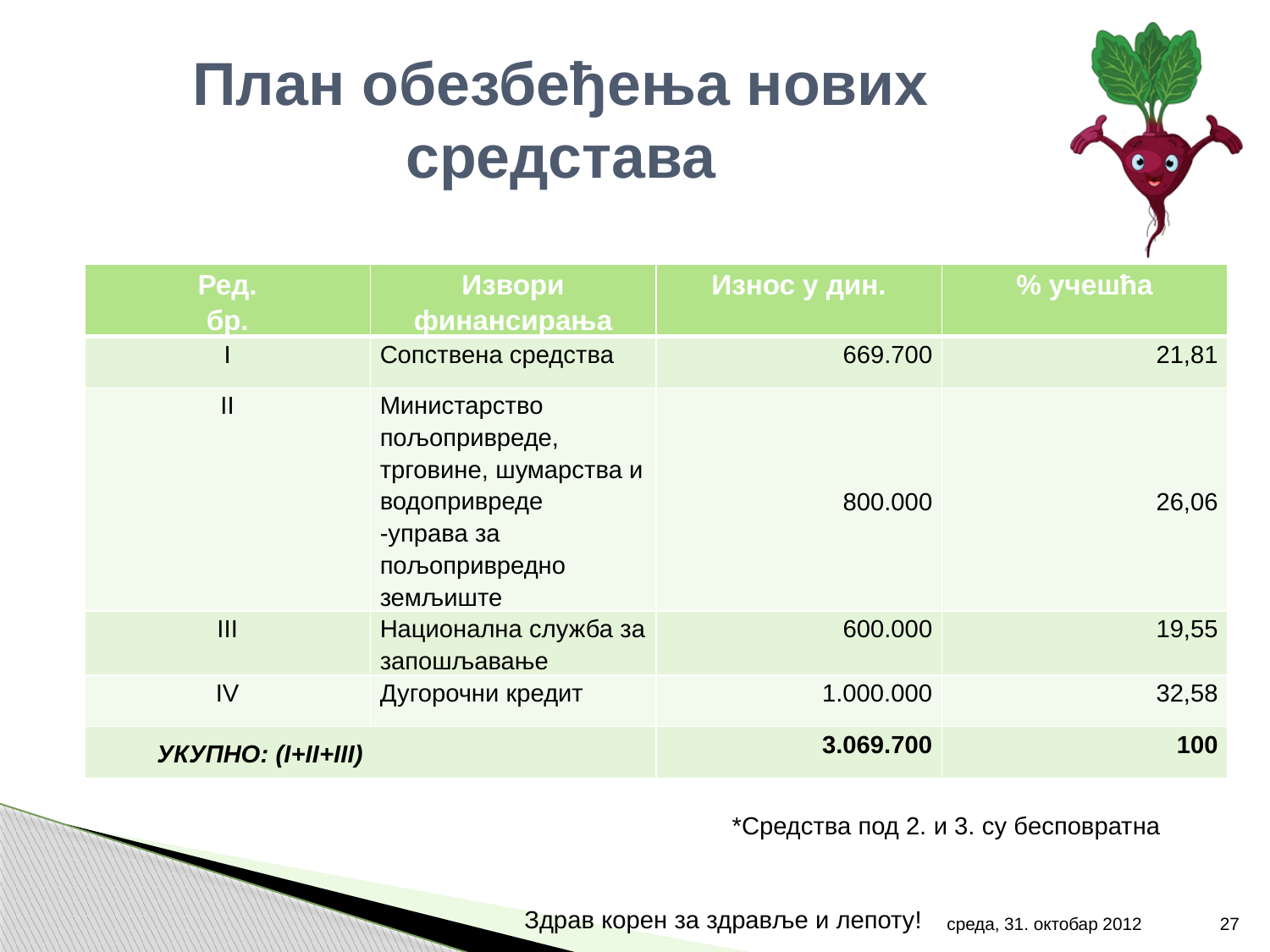

# План обезбеђења нових средстава
| Ред. бр. | Извори финансирања | Износ у дин. | % учешћа |
| --- | --- | --- | --- |
| I | Сопствена средства | 669.700 | 21,81 |
| II | Министарство пољопривреде, трговине, шумарства и водопривреде -управа за пољопривредно земљиште | 800.000 | 26,06 |
| III | Национална служба за запошљавање | 600.000 | 19,55 |
| IV | Дугорочни кредит | 1.000.000 | 32,58 |
| УКУПНО: (I+II+III) |  | 3.069.700 | 100 |
*Средства под 2. и 3. су бесповратна
Здрав корен за здравље и лепоту!
среда, 31. октобар 2012
27